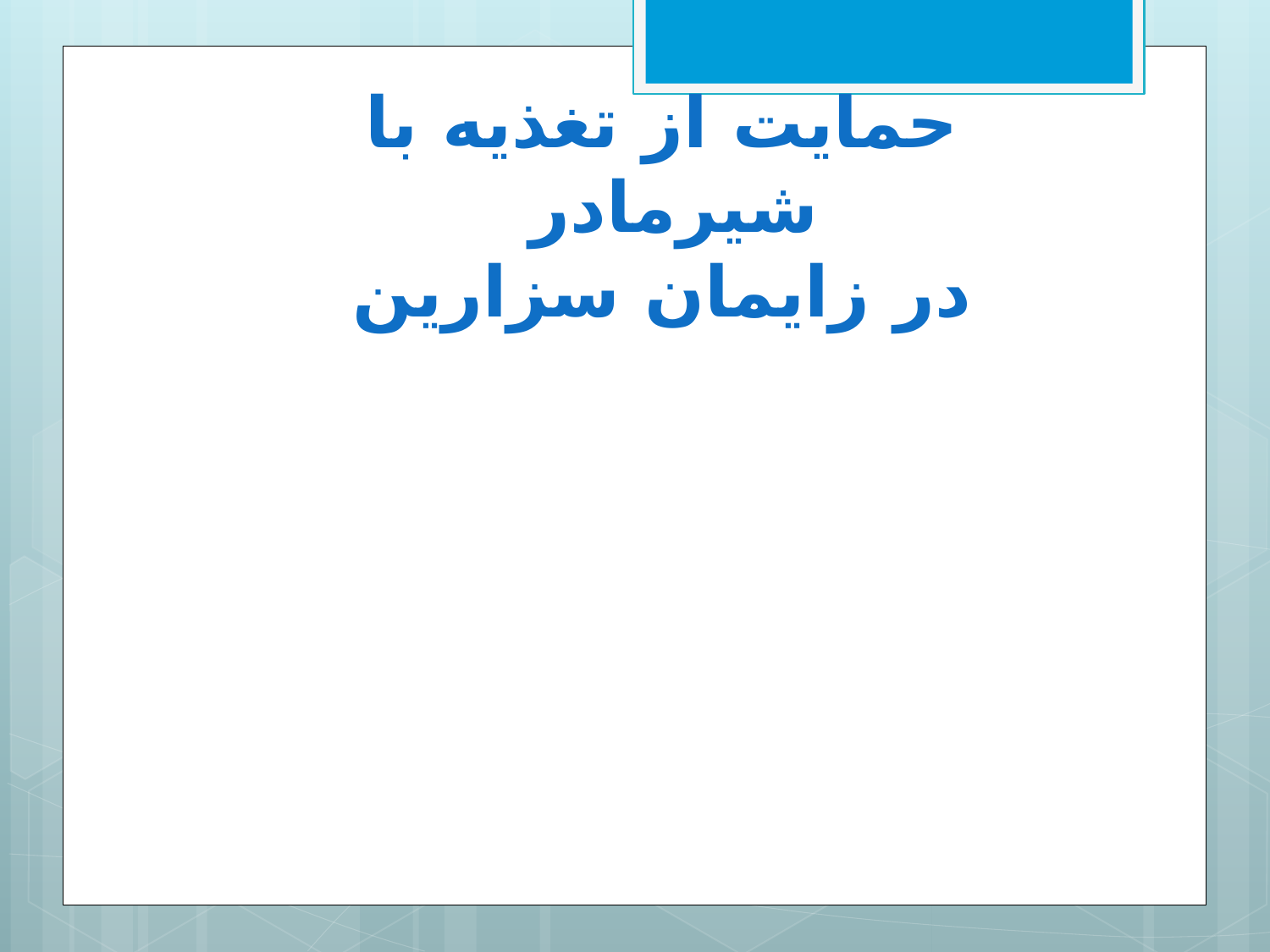

حمایت از تغذیه با شیرمادر
در زايمان سزارین